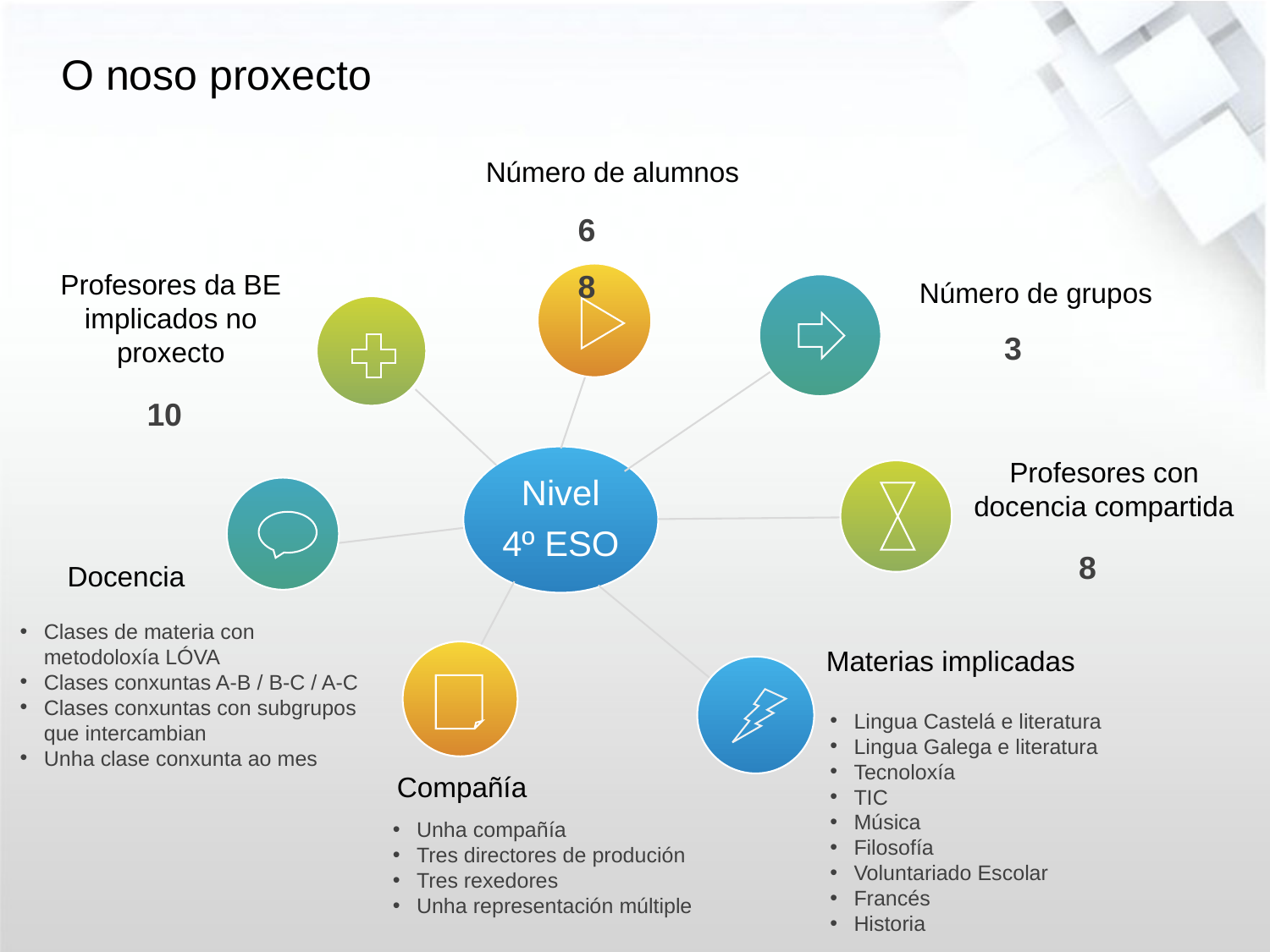

O noso proxecto

Número de alumnos
68
Profesores da BE implicados no proxecto

Nivel
4º ESO

Número de grupos
3
10
Profesores con docencia compartida
8
Docencia
Clases de materia con metodoloxía LÓVA
Clases conxuntas A-B / B-C / A-C
Clases conxuntas con subgrupos que intercambian
Unha clase conxunta ao mes
Materias implicadas
Lingua Castelá e literatura
Lingua Galega e literatura
Tecnoloxía
TIC
Música
Filosofía
Voluntariado Escolar
Francés
Historia

Compañía
Unha compañía
Tres directores de produción
Tres rexedores
Unha representación múltiple